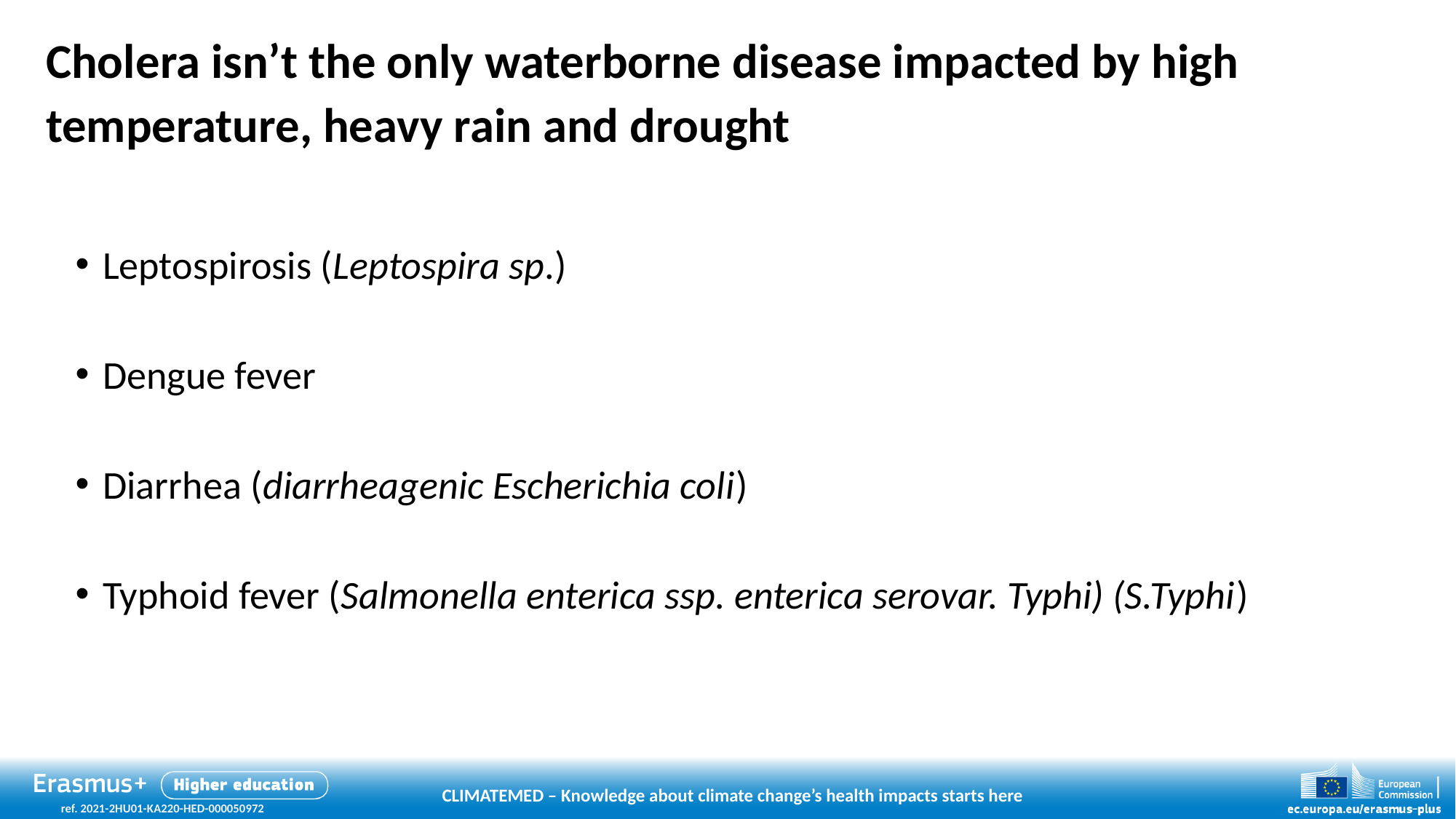

# Cholera isn’t the only waterborne disease impacted by high temperature, heavy rain and drought
Leptospirosis (Leptospira sp.)
Dengue fever
Diarrhea (diarrheagenic Escherichia coli)
Typhoid fever (Salmonella enterica ssp. enterica serovar. Typhi) (S.Typhi)